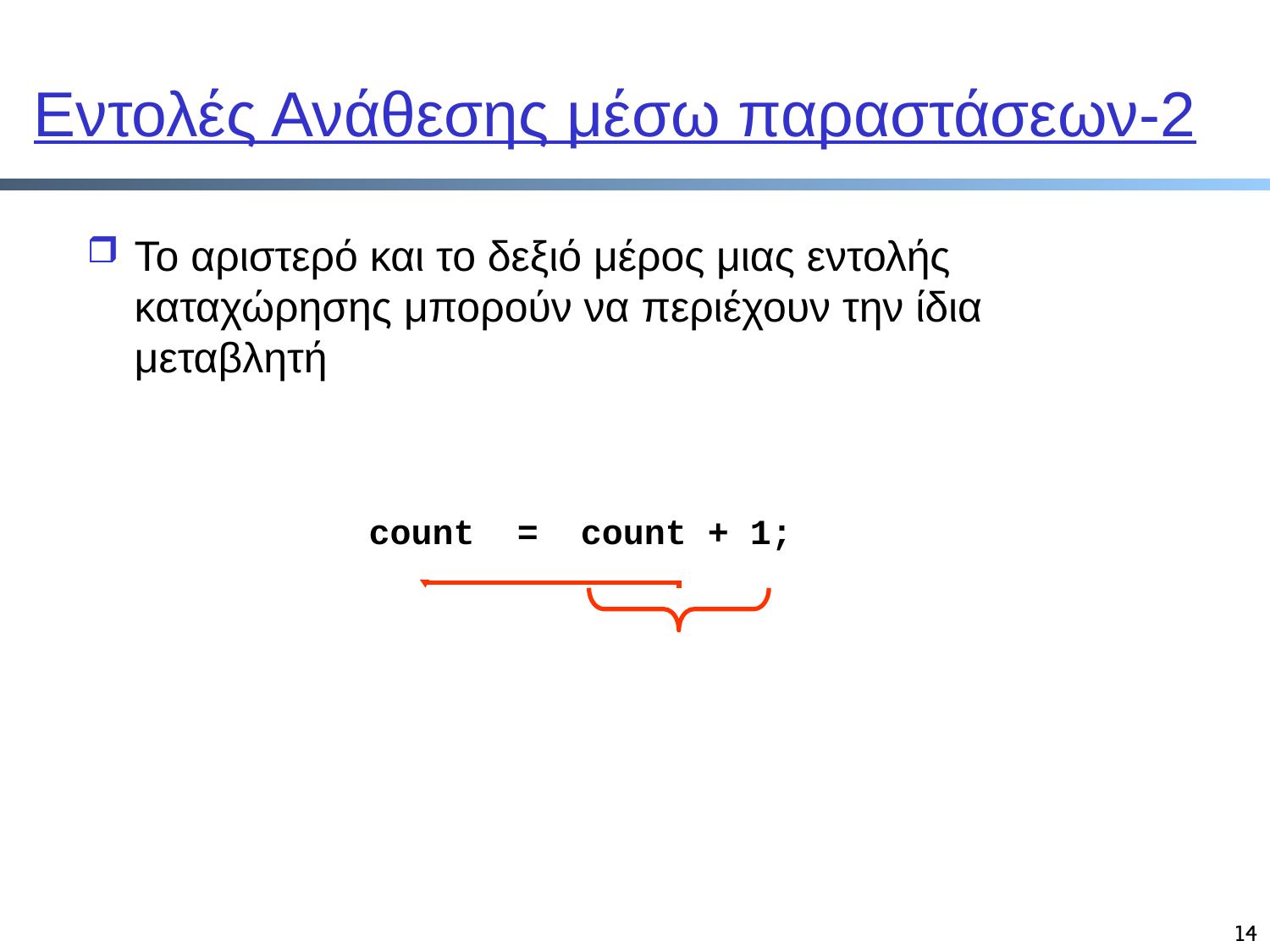

# Εντολές Ανάθεσης μέσω παραστάσεων-2
Το αριστερό και το δεξιό μέρος μιας εντολής καταχώρησης μπορούν να περιέχουν την ίδια μεταβλητή
count  =  count + 1;

14